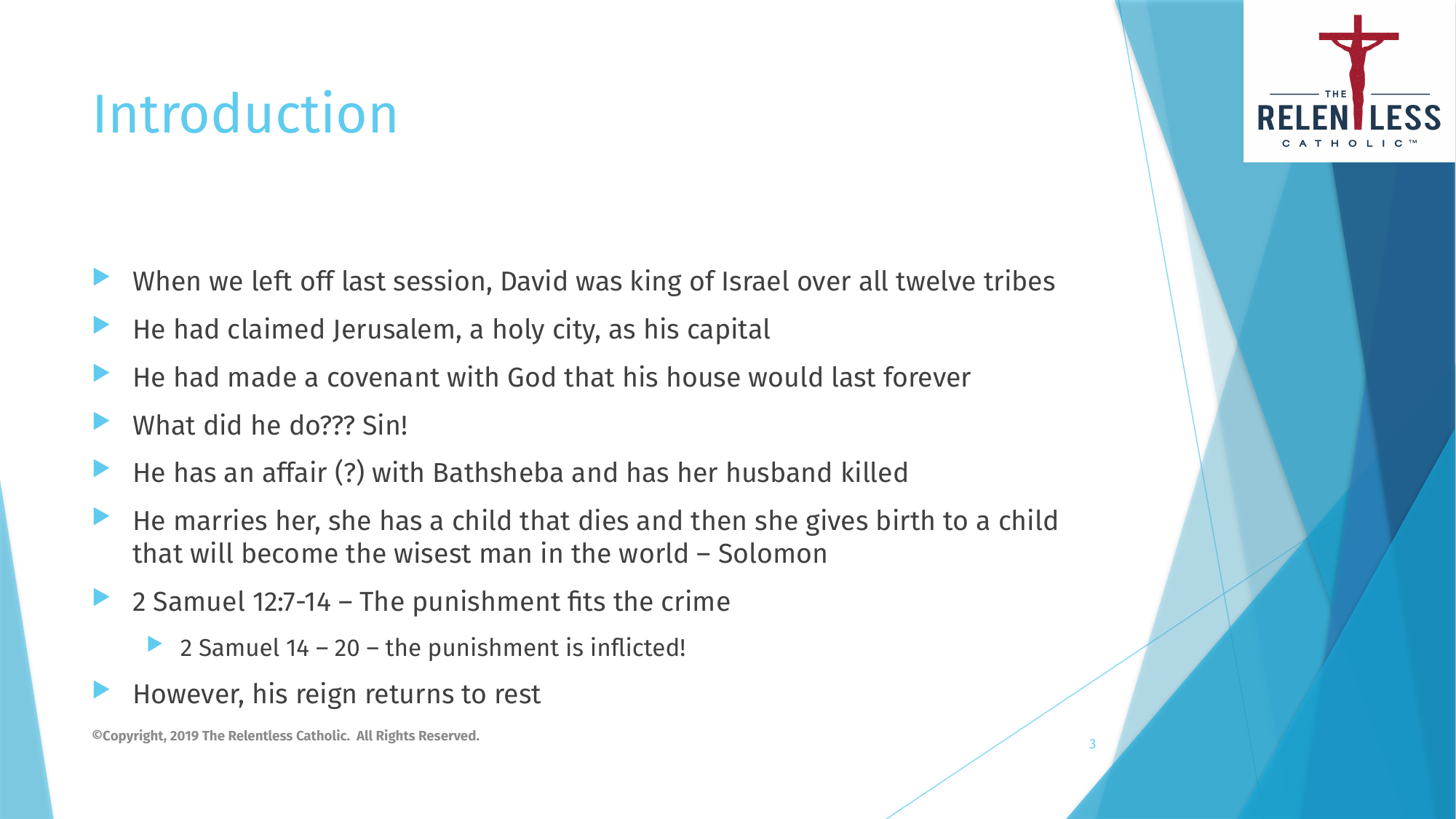

# Introduction
When we left off last session, David was king of Israel over all twelve tribes
He had claimed Jerusalem, a holy city, as his capital
He had made a covenant with God that his house would last forever
What did he do??? Sin!
He has an affair (?) with Bathsheba and has her husband killed
He marries her, she has a child that dies and then she gives birth to a child that will become the wisest man in the world – Solomon
2 Samuel 12:7-14 – The punishment fits the crime
2 Samuel 14 – 20 – the punishment is inflicted!
However, his reign returns to rest
©Copyright, 2019 The Relentless Catholic.  All Rights Reserved.

3